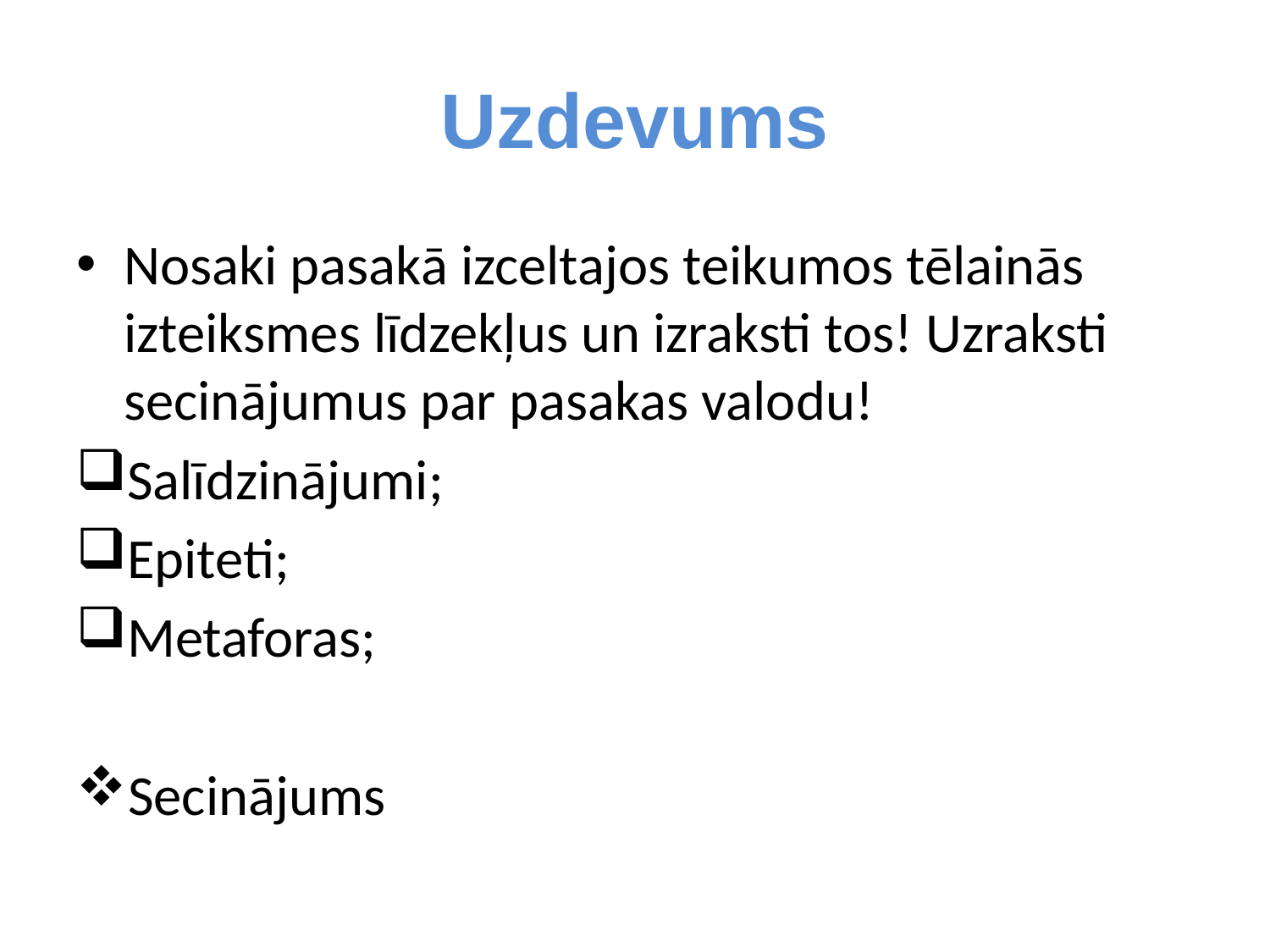

# Uzdevums
Nosaki pasakā izceltajos teikumos tēlainās izteiksmes līdzekļus un izraksti tos! Uzraksti secinājumus par pasakas valodu!
Salīdzinājumi;
Epiteti;
Metaforas;

Secinājums